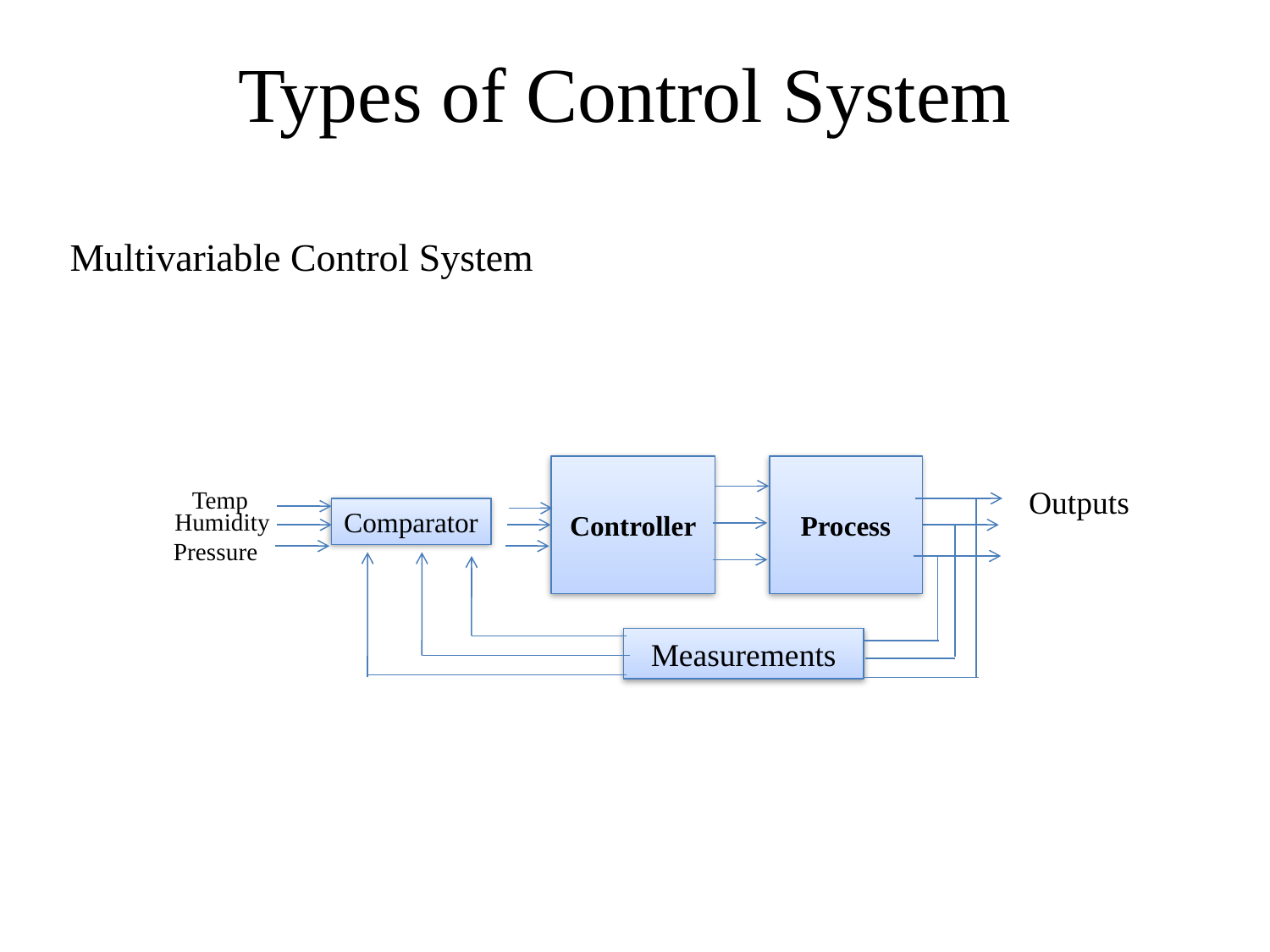

Types of Control System
Multivariable Control System
Controller
Process
Outputs
Temp
Comparator
Humidity
Pressure
Measurements